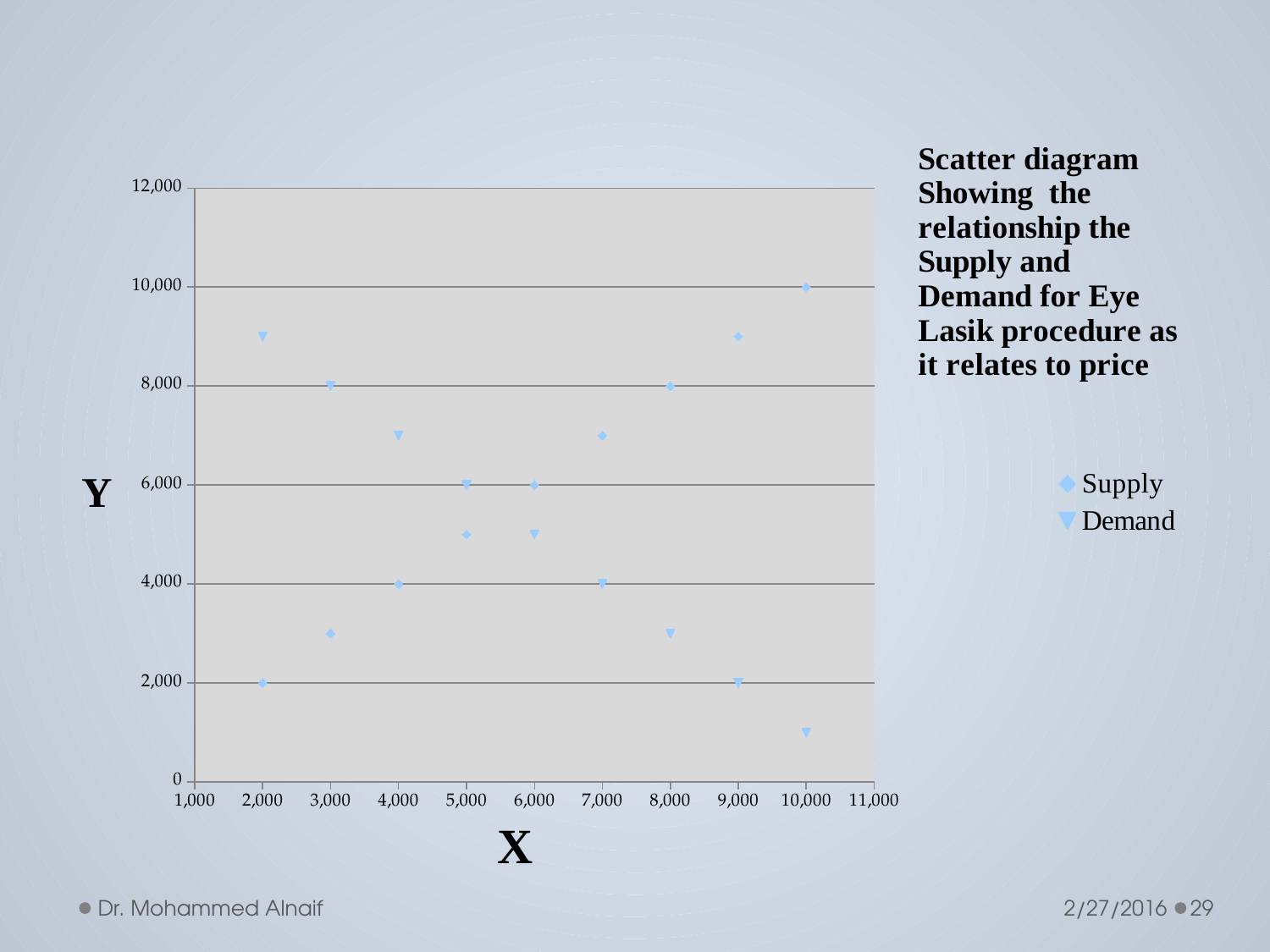

### Chart

| Category | Supply | Demand |
|---|---|---|
Dr. Mohammed Alnaif
2/27/2016
29